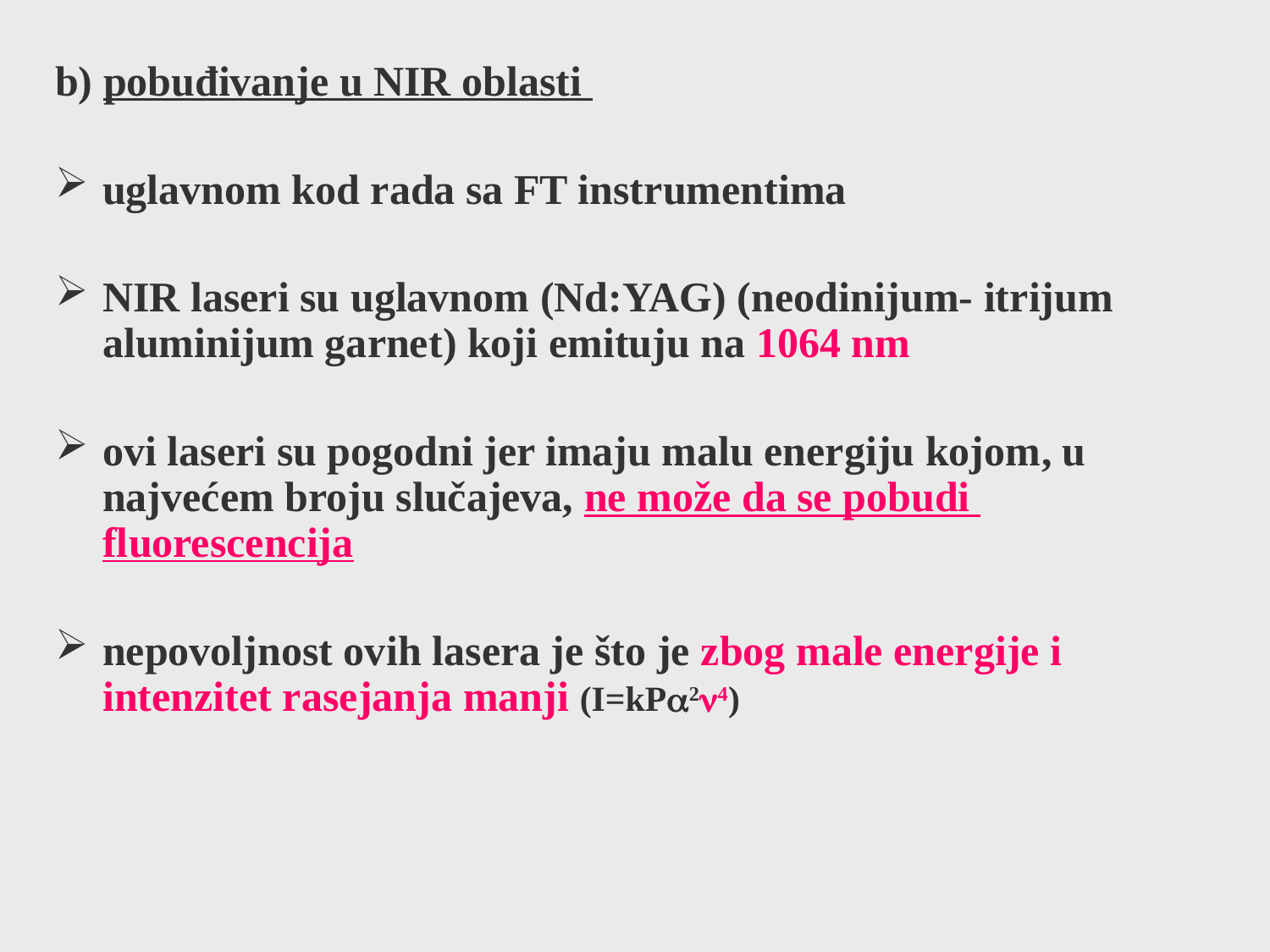

b) pobuđivanje u NIR oblasti

uglavnom kod rada sa FT instrumentima

NIR laseri su uglavnom (Nd:YAG) (neodinijum- itrijum   aluminijum garnet) koji emituju na 1064 nm

ovi laseri su pogodni jer imaju malu energiju kojom, u najvećem broju slučajeva, ne može da se pobudi   fluorescencija

nepovoljnost ovih lasera je što je zbog male energije i   intenzitet rasejanja manji (I=kPα2ν4)